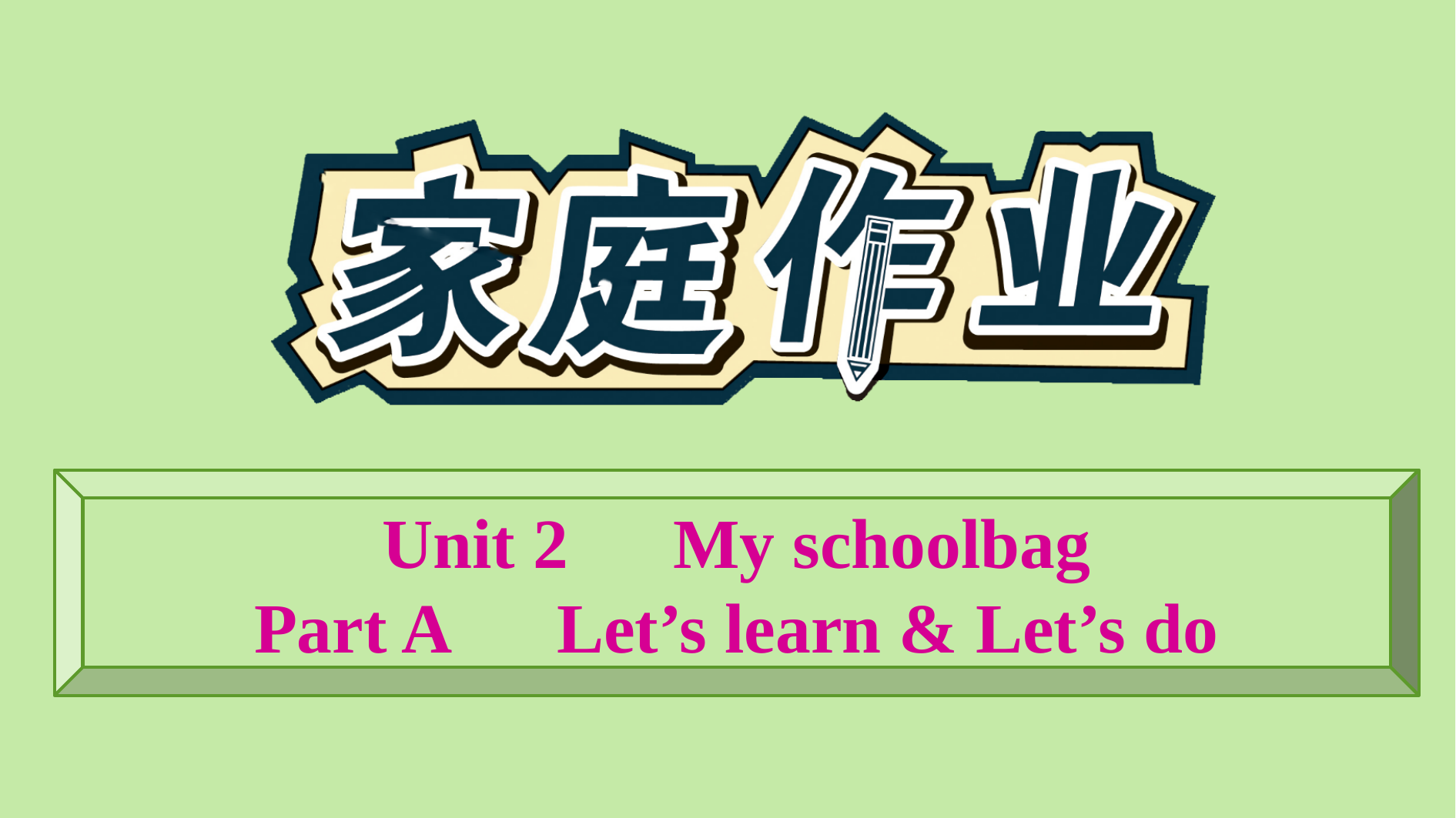

Unit 2　My schoolbag
Part A　Let’s learn & Let’s do